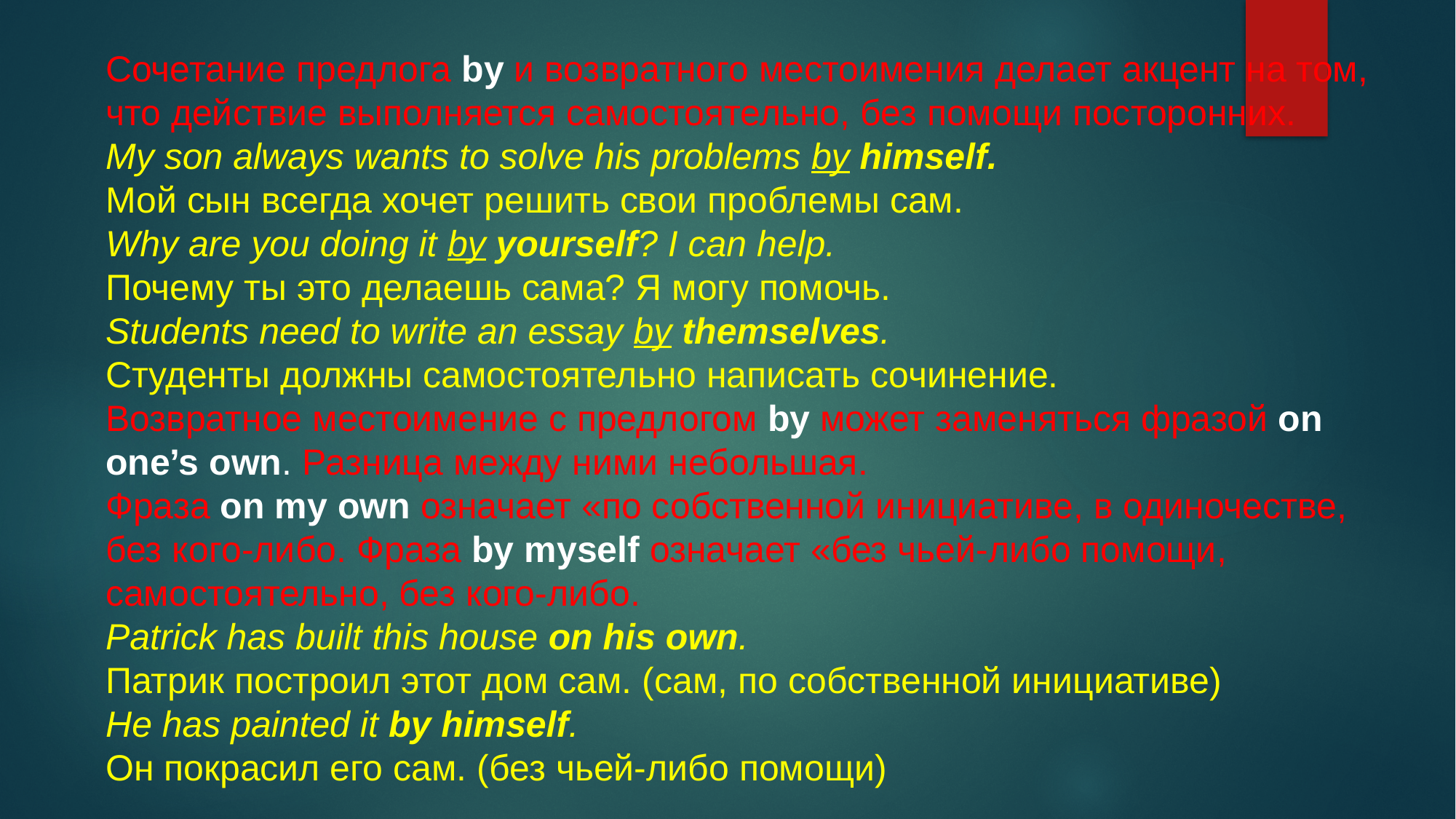

Сочетание предлога by и возвратного местоимения делает акцент на том, что действие выполняется самостоятельно, без помощи посторонних.
My son always wants to solve his problems by himself.
Мой сын всегда хочет решить свои проблемы сам.
Why are you doing it by yourself? I can help.
Почему ты это делаешь сама? Я могу помочь.
Students need to write an essay by themselves.
Студенты должны самостоятельно написать сочинение.
Возвратное местоимение с предлогом by может заменяться фразой on one’s own. Разница между ними небольшая.
Фраза on my own означает «по собственной инициативе, в одиночестве, без кого-либо. Фраза by myself означает «без чьей-либо помощи, самостоятельно, без кого-либо.
Patrick has built this house on his own.
Патрик построил этот дом сам. (сам, по собственной инициативе)
He has painted it by himself.
Он покрасил его сам. (без чьей-либо помощи)